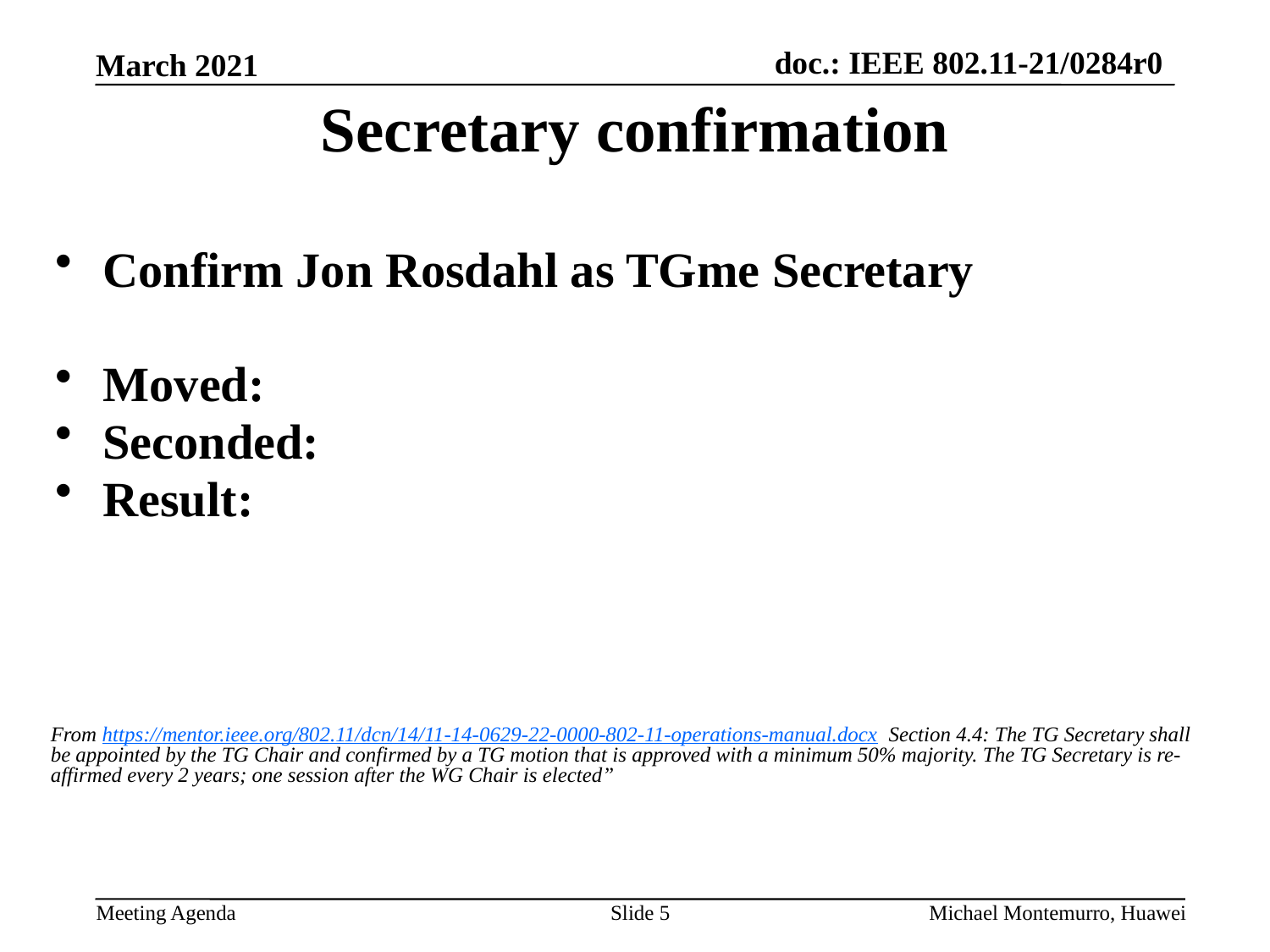

March 2021
# Secretary confirmation
Confirm Jon Rosdahl as TGme Secretary

Moved:
Seconded:
Result:

From https://mentor.ieee.org/802.11/dcn/14/11-14-0629-22-0000-802-11-operations-manual.docx  Section 4.4: The TG Secretary shall be appointed by the TG Chair and confirmed by a TG motion that is approved with a minimum 50% majority. The TG Secretary is re-affirmed every 2 years; one session after the WG Chair is elected”
Slide 5
Michael Montemurro, Huawei